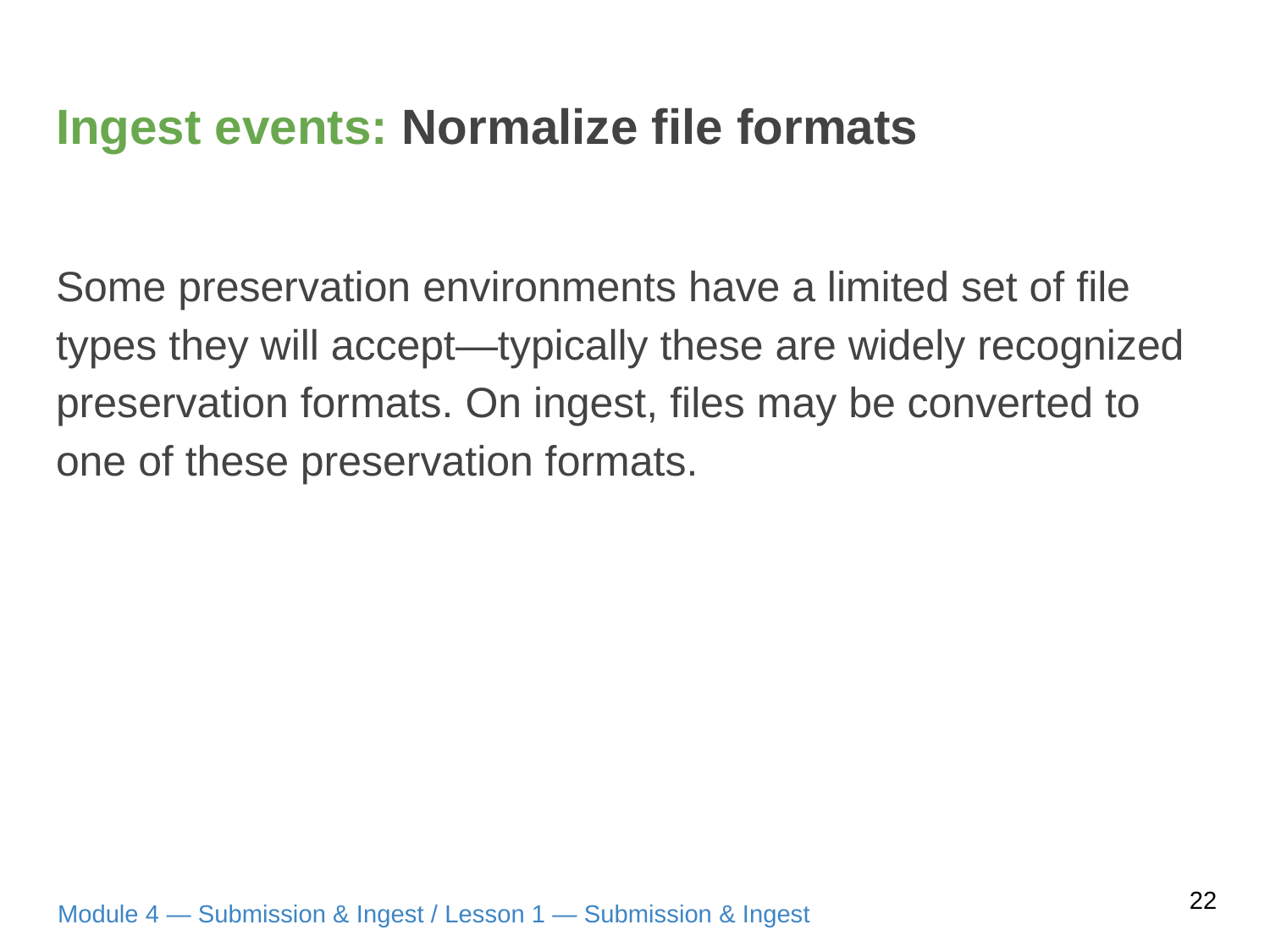

# Ingest events: Normalize file formats
Some preservation environments have a limited set of file types they will accept—typically these are widely recognized preservation formats. On ingest, files may be converted to one of these preservation formats.

22
Module 4 — Submission & Ingest / Lesson 1 — Submission & Ingest